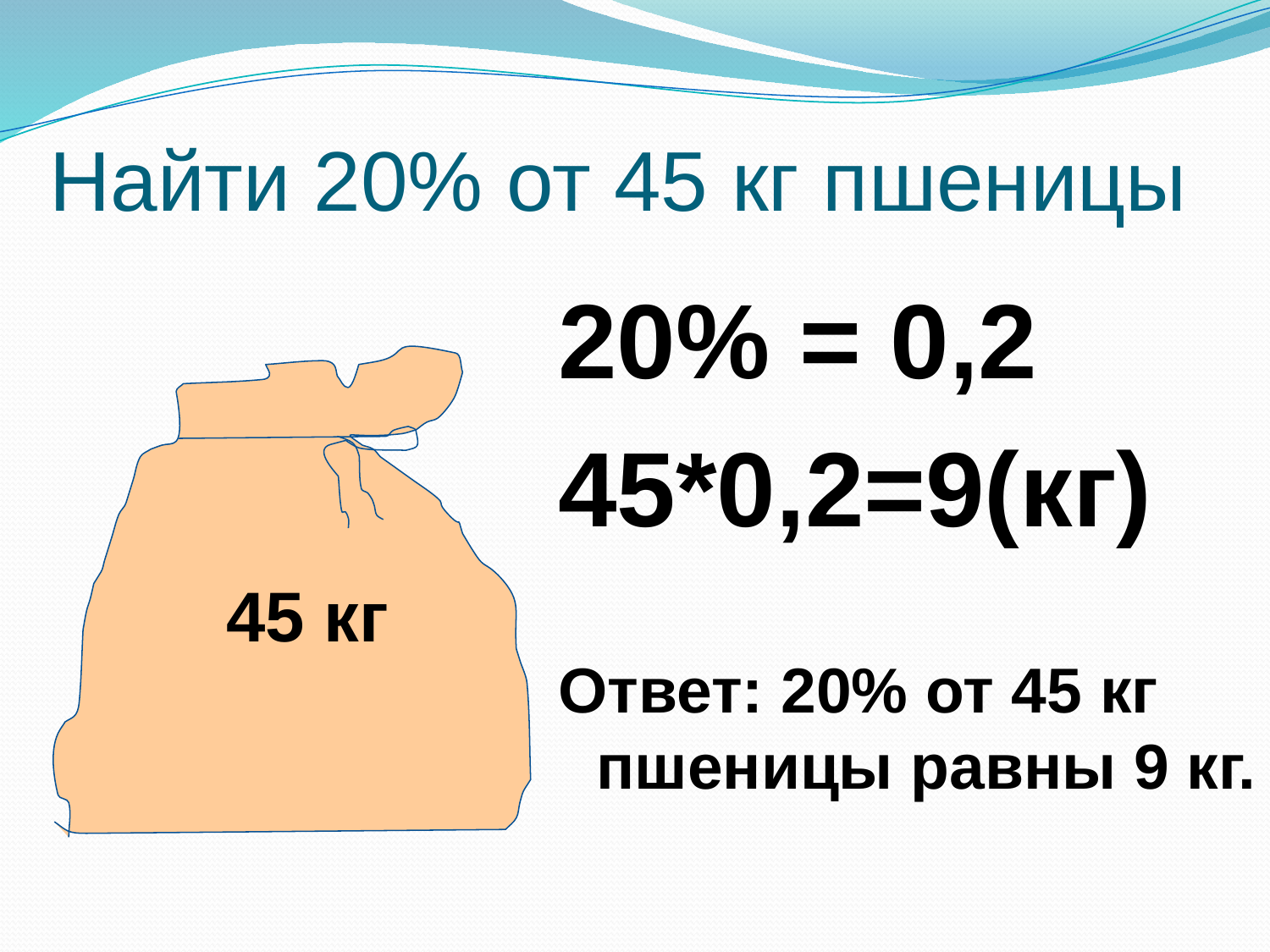

# Найти 20% от 45 кг пшеницы

20% = 0,2
45*0,2=9(кг)

Ответ: 20% от 45 кг пшеницы равны 9 кг.

45 кг